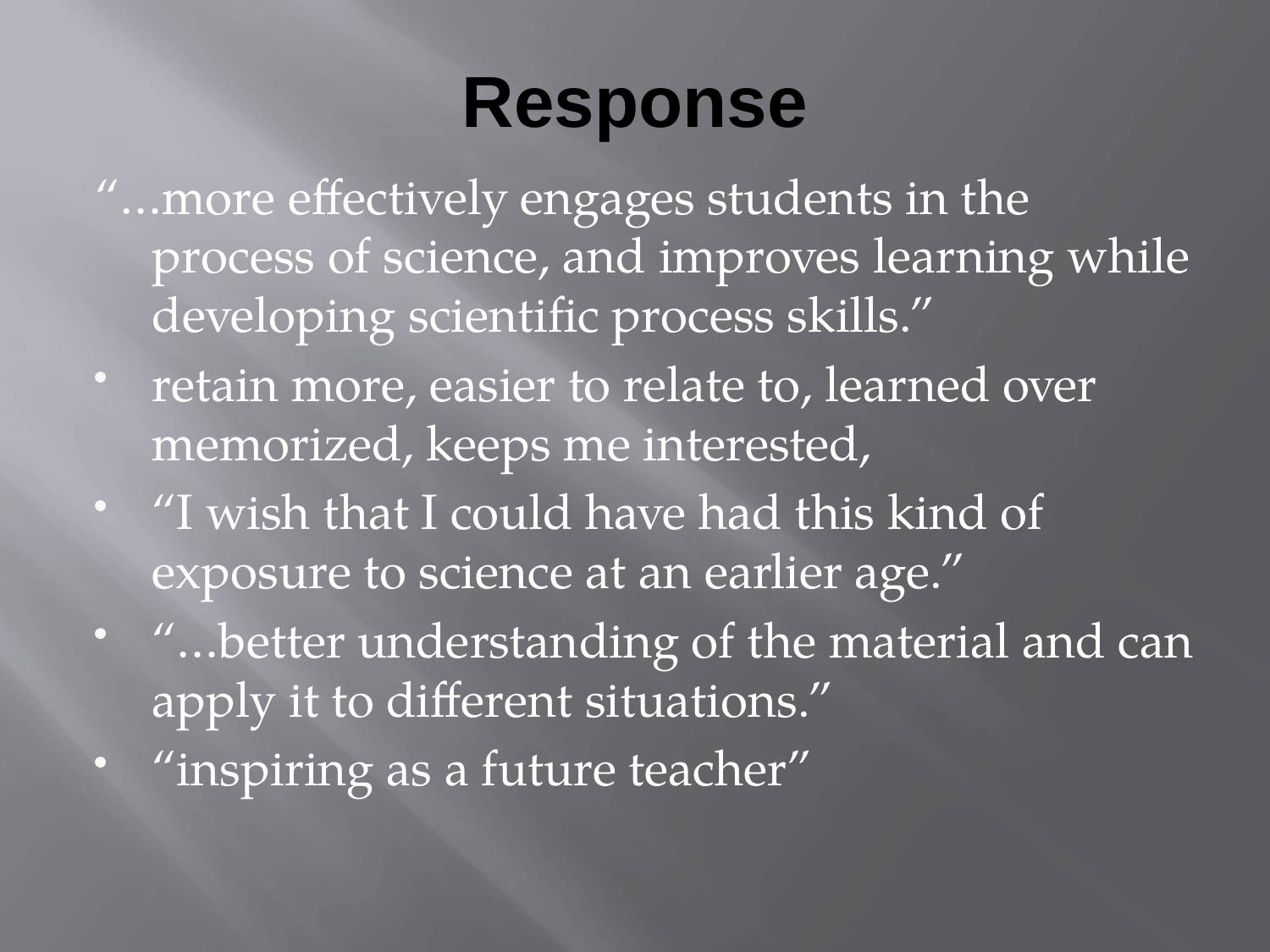

# Response
“…more effectively engages students in the process of science, and improves learning while developing scientific process skills.”
retain more, easier to relate to, learned over memorized, keeps me interested,
“I wish that I could have had this kind of exposure to science at an earlier age.”
“…better understanding of the material and can apply it to different situations.”
“inspiring as a future teacher”